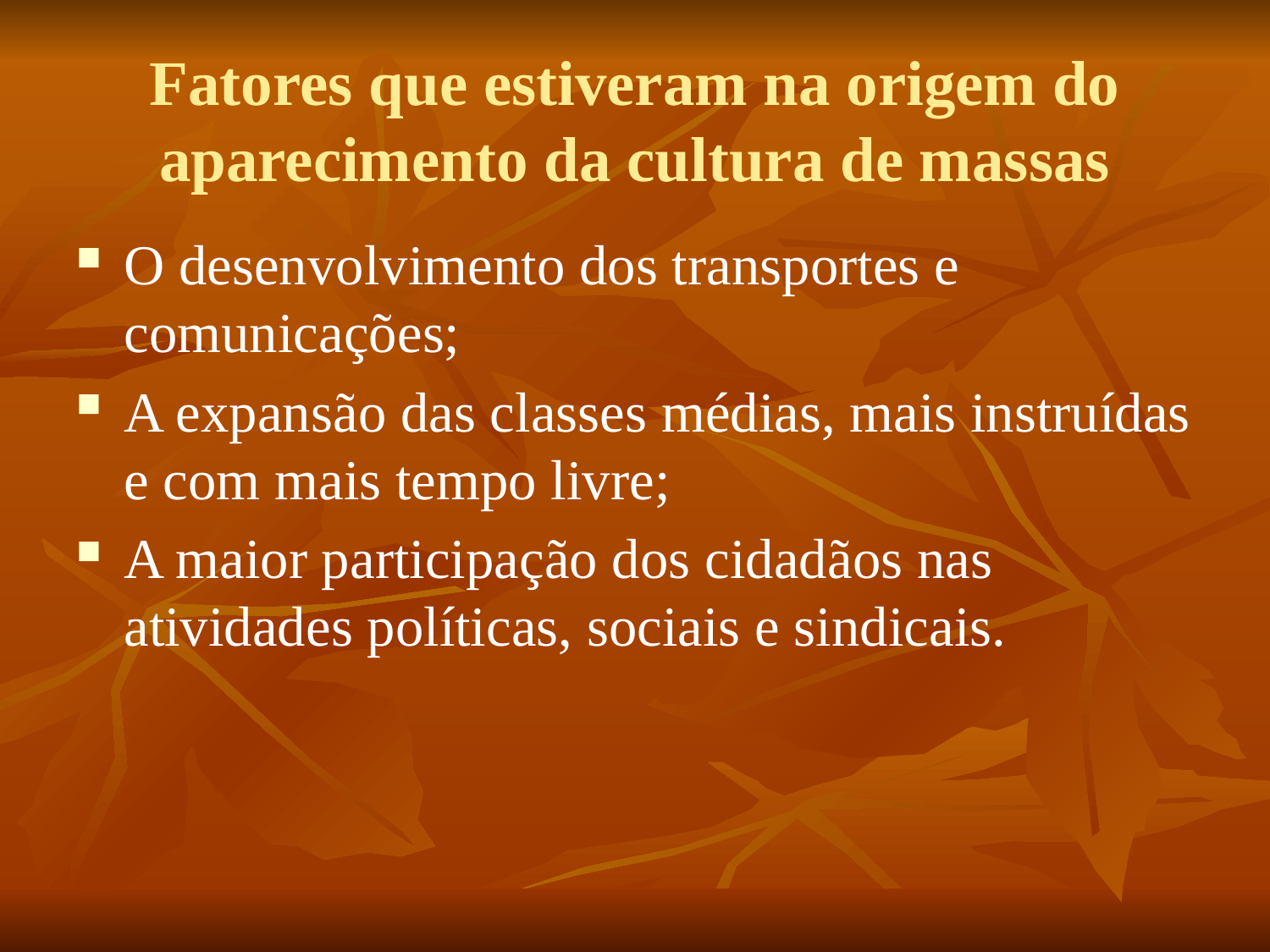

# Fatores que estiveram na origem do aparecimento da cultura de massas
O desenvolvimento dos transportes e comunicações;
A expansão das classes médias, mais instruídas e com mais tempo livre;
A maior participação dos cidadãos nas atividades políticas, sociais e sindicais.